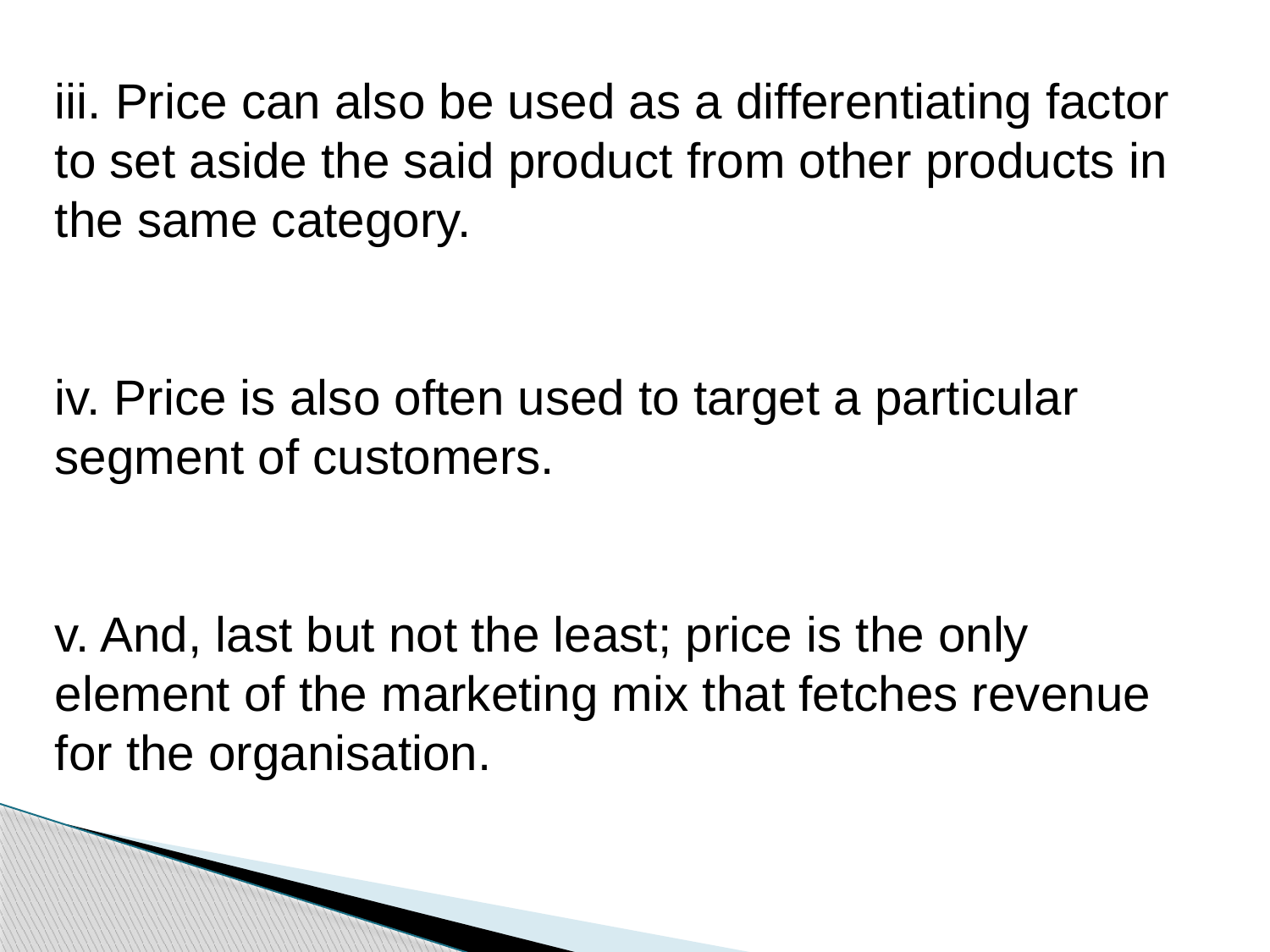

iii. Price can also be used as a differentiating factor to set aside the said product from other products in the same category.

iv. Price is also often used to target a particular segment of customers.

v. And, last but not the least; price is the only element of the marketing mix that fetches revenue for the organisation.